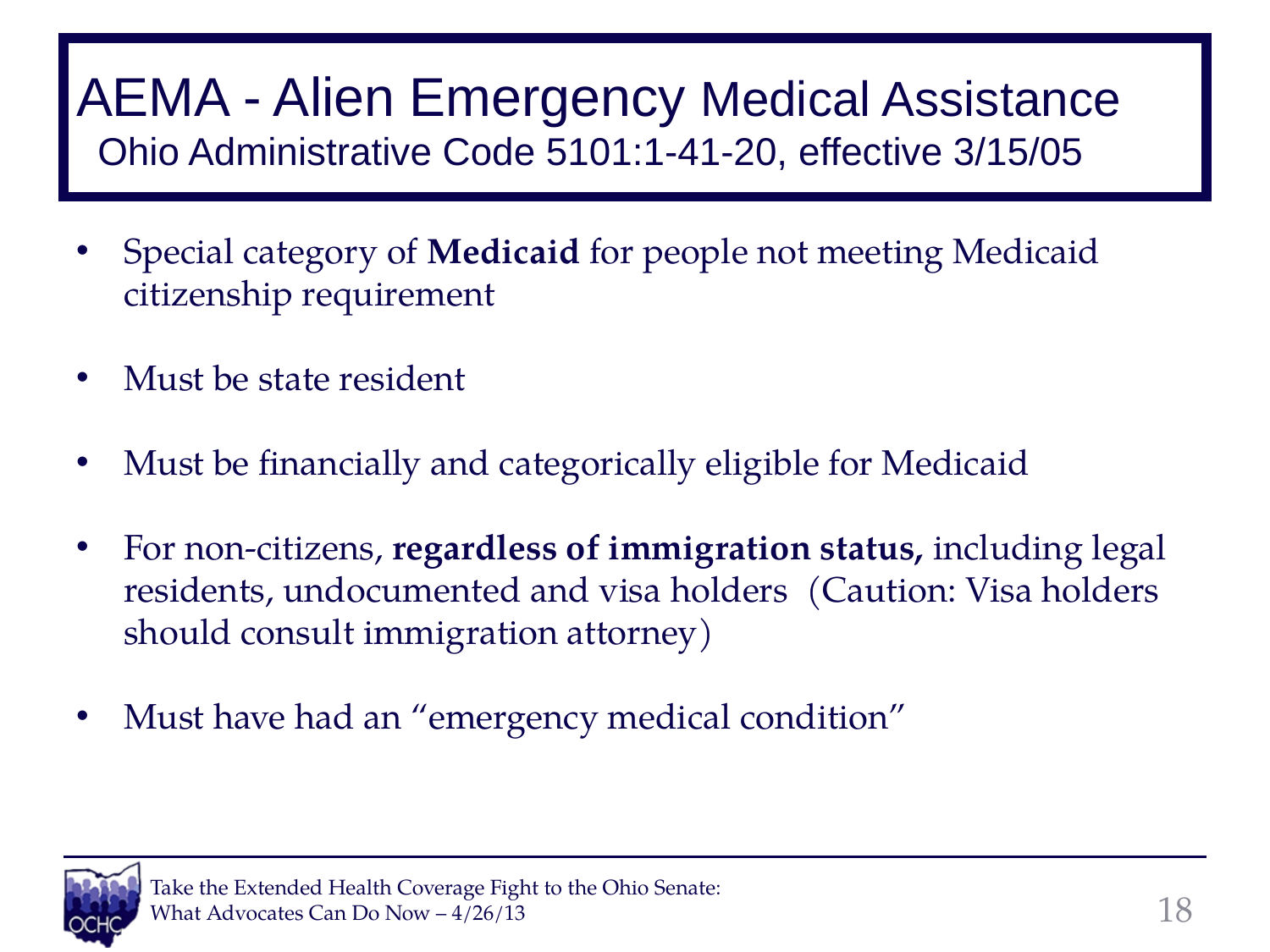

# AEMA - Alien Emergency Medical Assistance Ohio Administrative Code 5101:1-41-20, effective 3/15/05
Special category of Medicaid for people not meeting Medicaid citizenship requirement

Must be state resident

Must be financially and categorically eligible for Medicaid

For non-citizens, regardless of immigration status, including legal residents, undocumented and visa holders  (Caution: Visa holders should consult immigration attorney)

Must have had an “emergency medical condition”

18